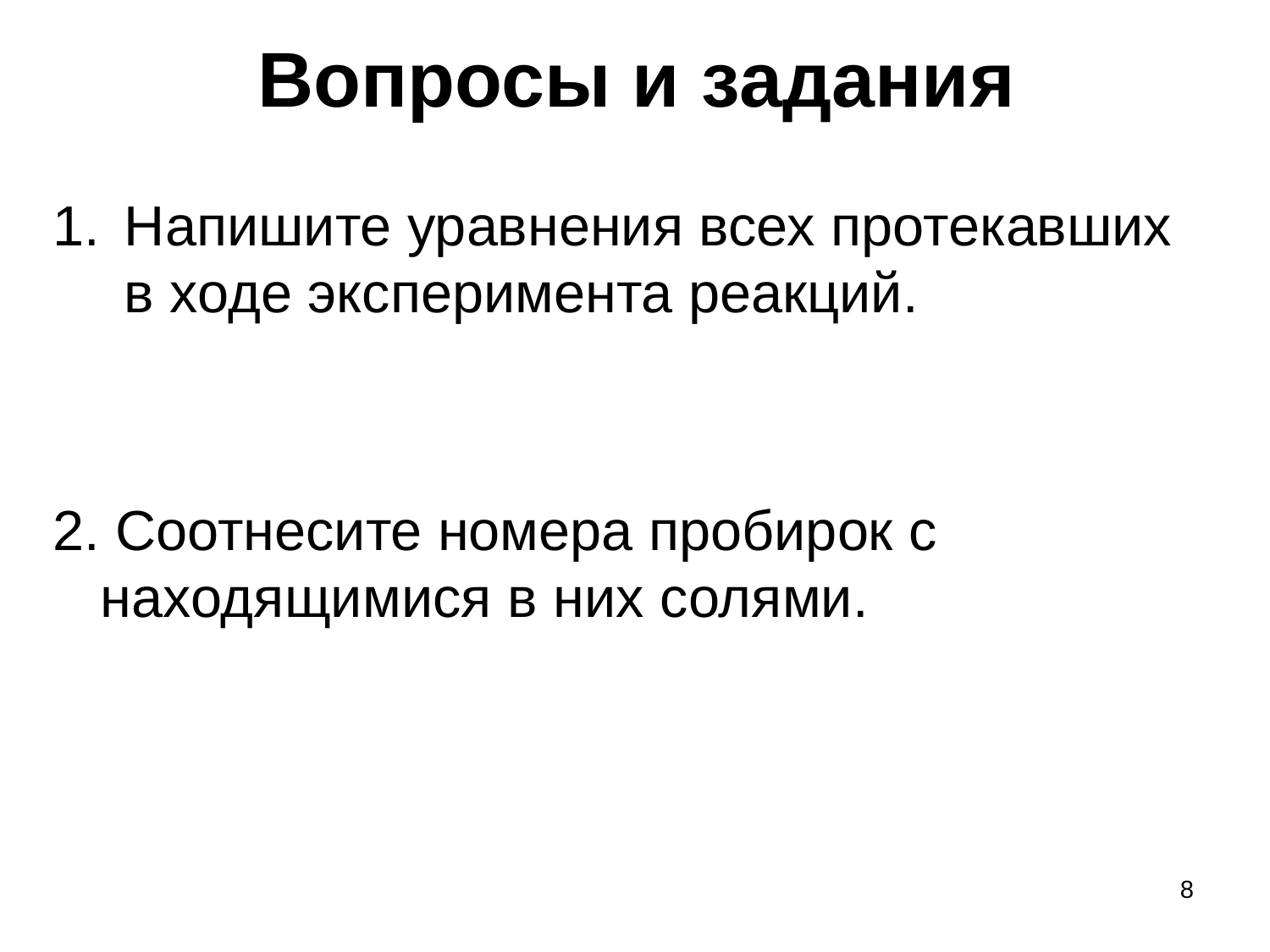

# Вопросы и задания
Напишите уравнения всех протекавших в ходе эксперимента реакций.

2. Соотнесите номера пробирок с находящимися в них солями.

8